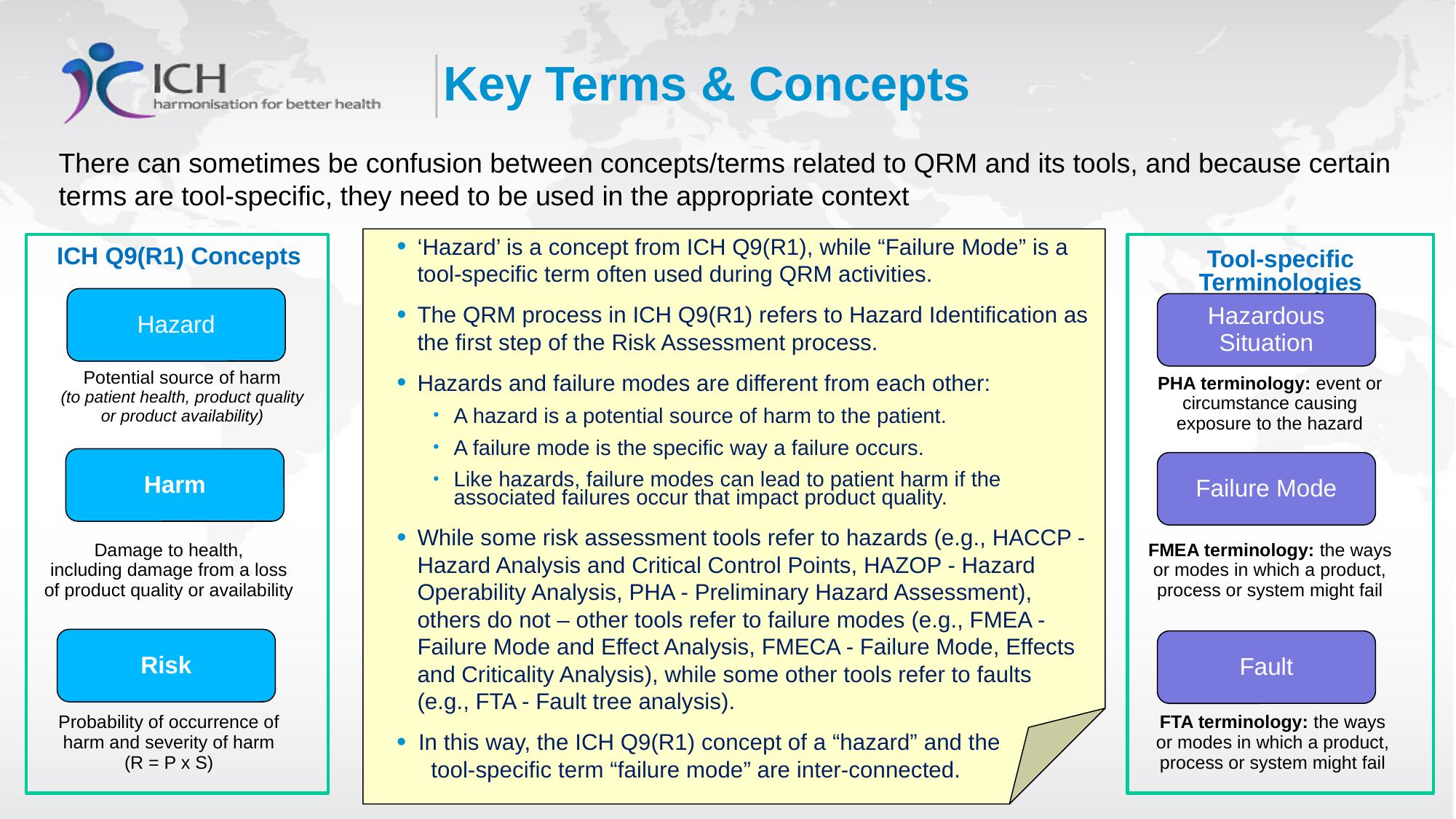

# Key Terms & Concepts
There can sometimes be confusion between concepts/terms related to QRM and its tools, and because certain terms are tool-specific, they need to be used in the appropriate context

‘Hazard’ is a concept from ICH Q9(R1), while “Failure Mode” is a tool-specific term often used during QRM activities.
The QRM process in ICH Q9(R1) refers to Hazard Identification as the first step of the Risk Assessment process.
Hazards and failure modes are different from each other:
A hazard is a potential source of harm to the patient.
A failure mode is the specific way a failure occurs.
Like hazards, failure modes can lead to patient harm if the associated failures occur that impact product quality.
While some risk assessment tools refer to hazards (e.g., HACCP - Hazard Analysis and Critical Control Points, HAZOP - Hazard Operability Analysis, PHA - Preliminary Hazard Assessment), others do not – other tools refer to failure modes (e.g., FMEA - Failure Mode and Effect Analysis, FMECA - Failure Mode, Effects and Criticality Analysis), while some other tools refer to faults (e.g., FTA - Fault tree analysis).
In this way, the ICH Q9(R1) concept of a “hazard” and the                 tool-specific term “failure mode” are inter-connected.

ICH Q9(R1) Concepts
Hazard
Potential source of harm
(to patient health, product quality or product availability)
Harm
Damage to health, including damage from a loss of product quality or availability
Risk
Probability of occurrence of harm and severity of harm
(R = P x S)

Tool-specific Terminologies
Hazardous Situation
PHA terminology: event or circumstance causing exposure to the hazard
Failure Mode
FMEA terminology: the ways or modes in which a product, process or system might fail
Fault
FTA terminology: the ways or modes in which a product, process or system might fail